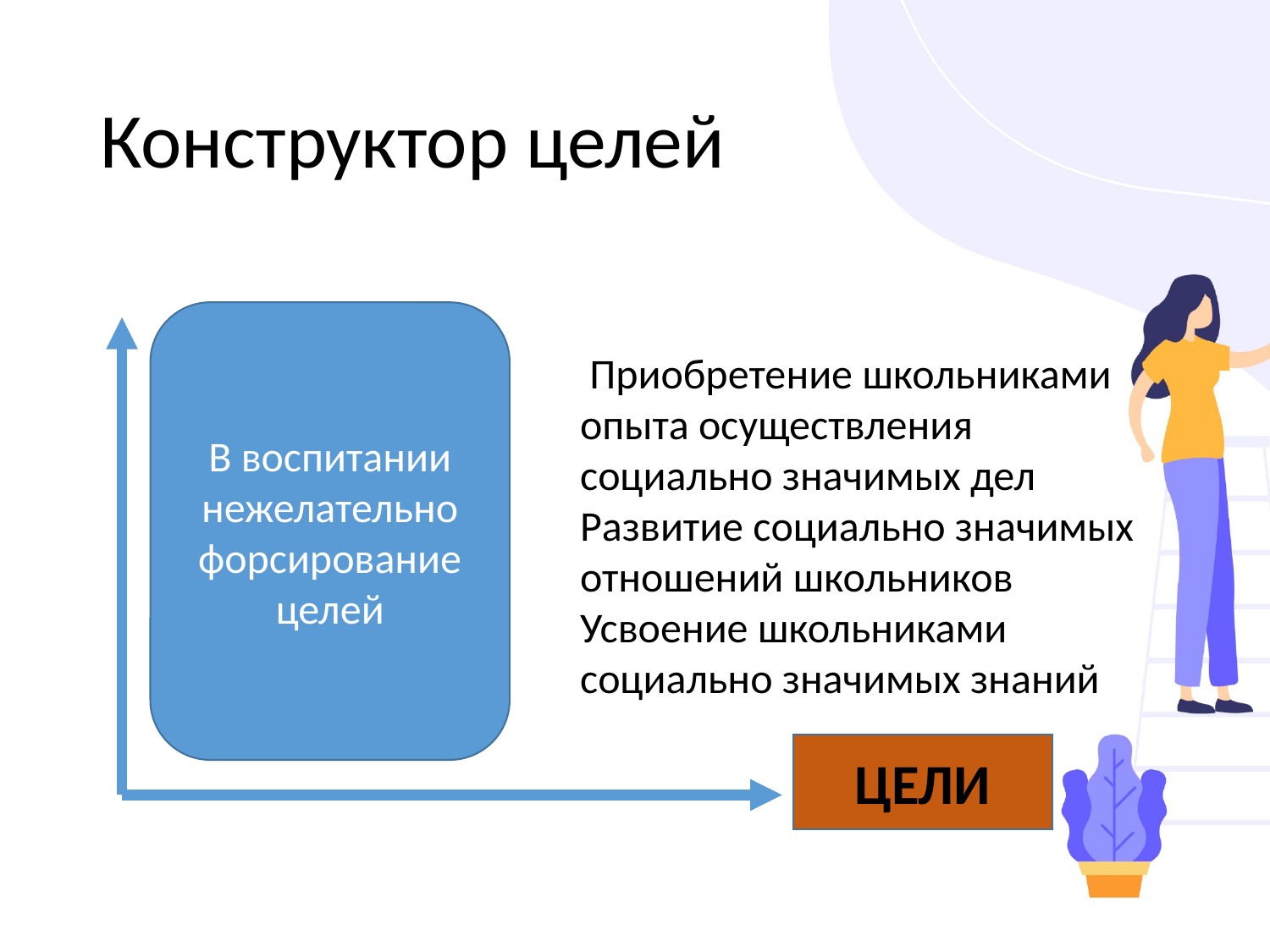

# Конструктор целей

В воспитании нежелательно форсирование целей
 Приобретение школьниками опыта осуществления социально значимых дел
Развитие социально значимых отношений школьников
Усвоение школьниками социально значимых знаний
ЦЕЛИ